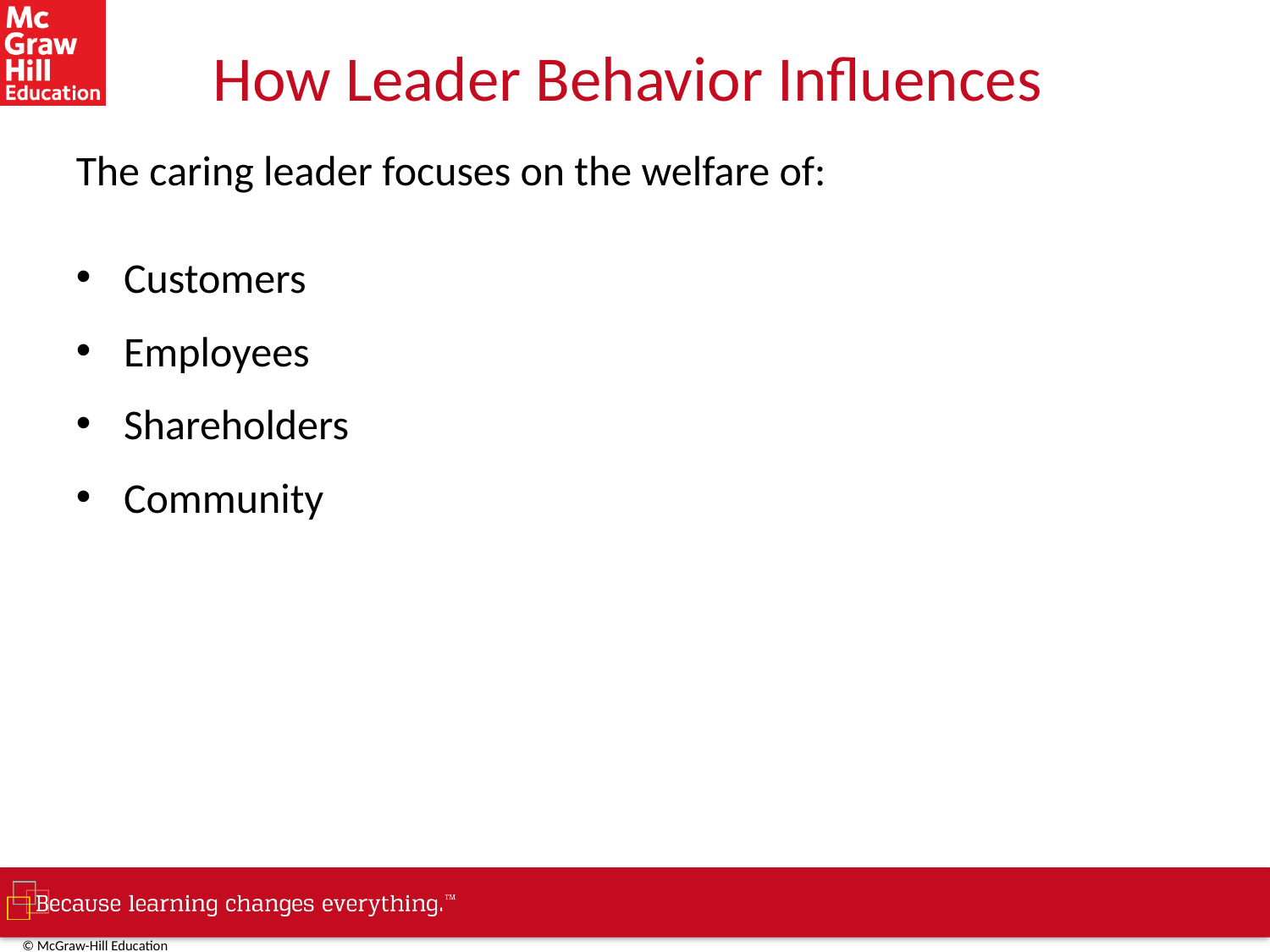

# How Leader Behavior Influences
The caring leader focuses on the welfare of:

Customers
Employees
Shareholders
Community